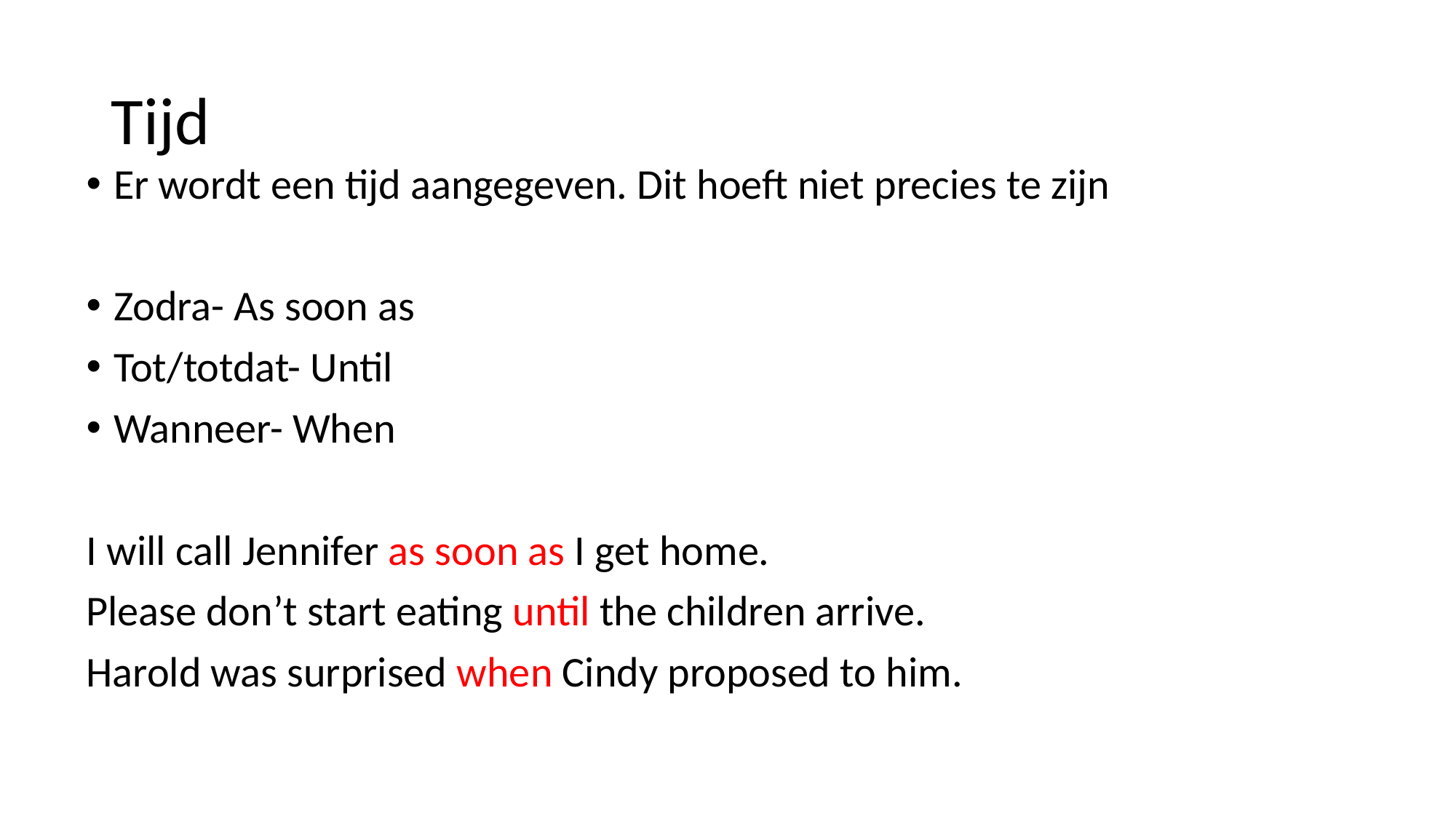

# Tijd
Er wordt een tijd aangegeven. Dit hoeft niet precies te zijn

Zodra- As soon as
Tot/totdat- Until
Wanneer- When

I will call Jennifer as soon as I get home.
Please don’t start eating until the children arrive.
Harold was surprised when Cindy proposed to him.